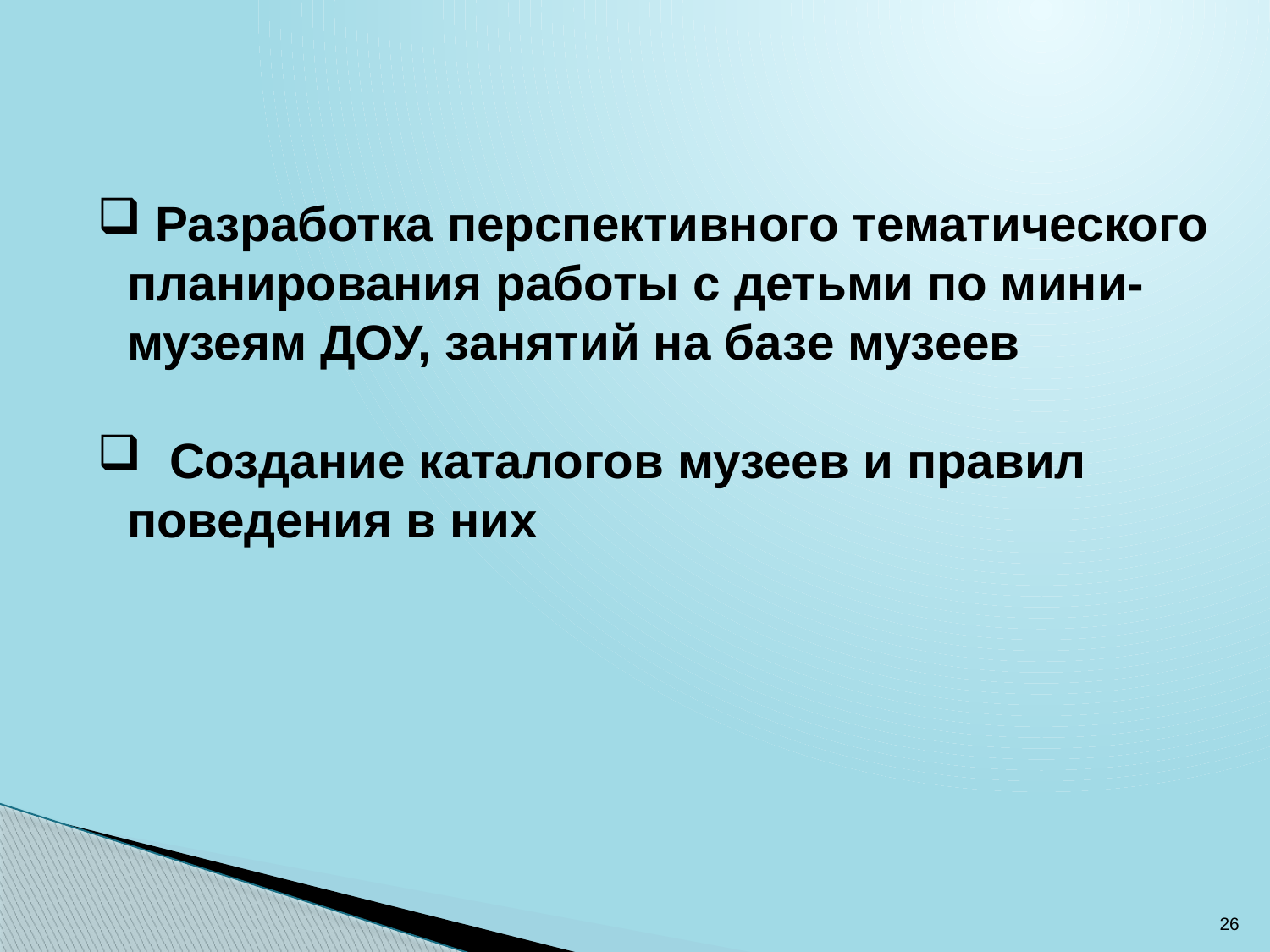

Разработка перспективного тематического планирования работы с детьми по мини-музеям ДОУ, занятий на базе музеев

  Создание каталогов музеев и правил поведения в них

26